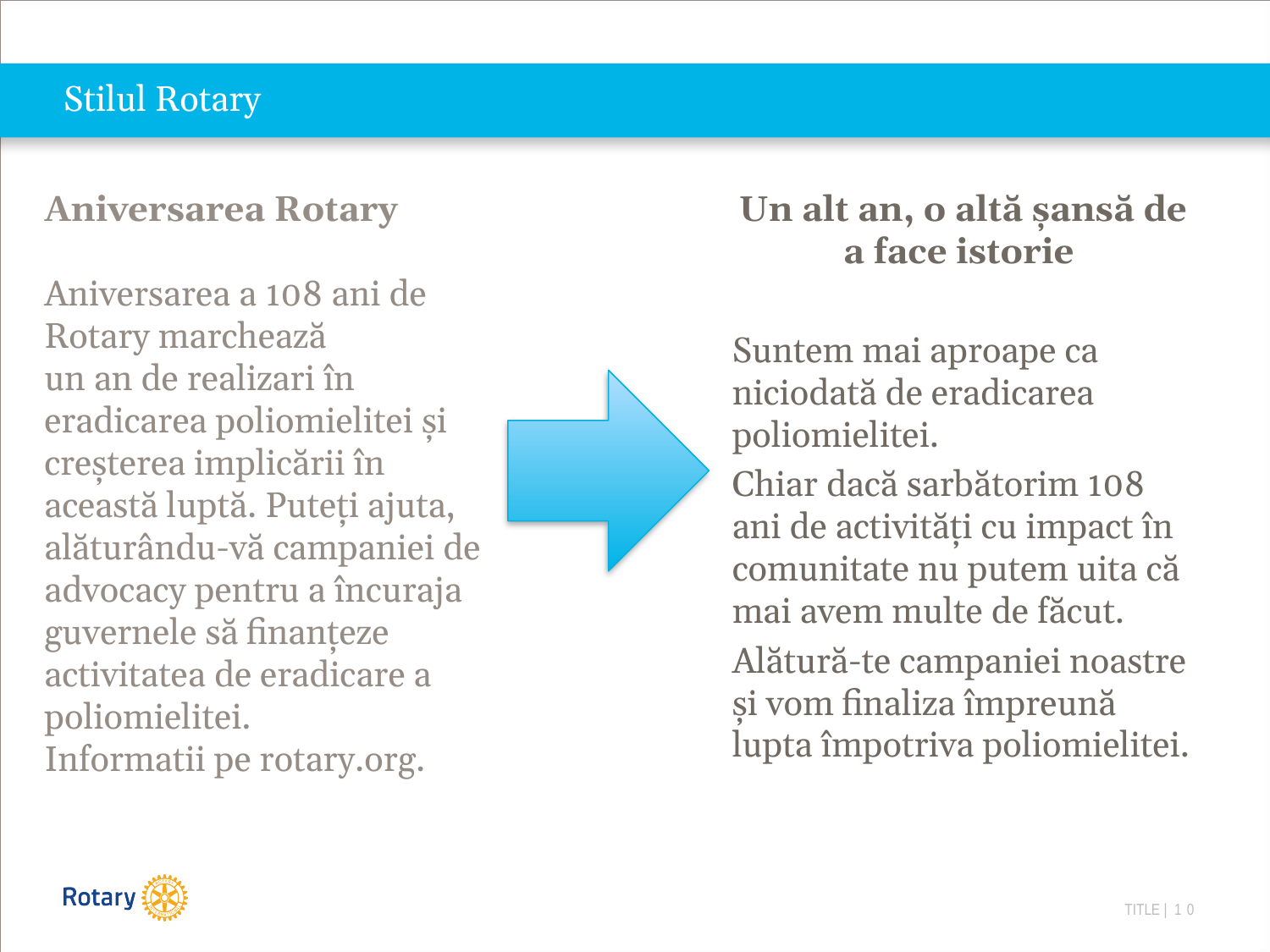

# Stilul Rotary
Aniversarea Rotary

Aniversarea a 108 ani de Rotary marchează
un an de realizari în eradicarea poliomielitei și creșterea implicării în această luptă. Puteți ajuta, alăturându-vă campaniei de advocacy pentru a încuraja guvernele să finanțeze activitatea de eradicare a
poliomielitei.
Informatii pe rotary.org.

Un alt an, o altă șansă de a face istorie

Suntem mai aproape ca niciodată de eradicarea poliomielitei.
Chiar dacă sarbătorim 108 ani de activități cu impact în comunitate nu putem uita că mai avem multe de făcut.
Alătură-te campaniei noastre și vom finaliza împreună lupta împotriva poliomielitei.